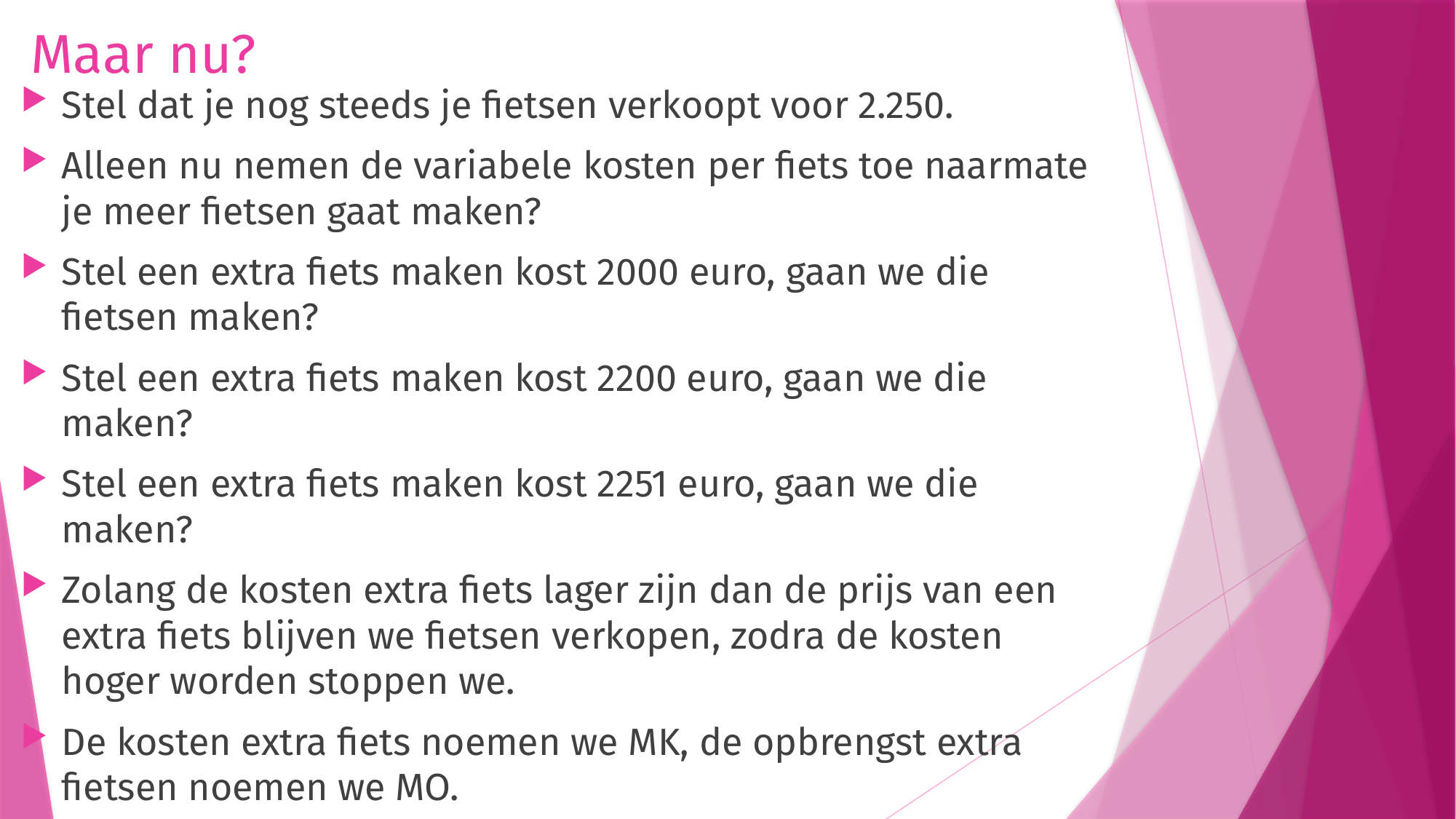

# Maar nu?
Stel dat je nog steeds je fietsen verkoopt voor 2.250.
Alleen nu nemen de variabele kosten per fiets toe naarmate je meer fietsen gaat maken?
Stel een extra fiets maken kost 2000 euro, gaan we die fietsen maken?
Stel een extra fiets maken kost 2200 euro, gaan we die maken?
Stel een extra fiets maken kost 2251 euro, gaan we die maken?
Zolang de kosten extra fiets lager zijn dan de prijs van een extra fiets blijven we fietsen verkopen, zodra de kosten hoger worden stoppen we.
De kosten extra fiets noemen we MK, de opbrengst extra fietsen noemen we MO.